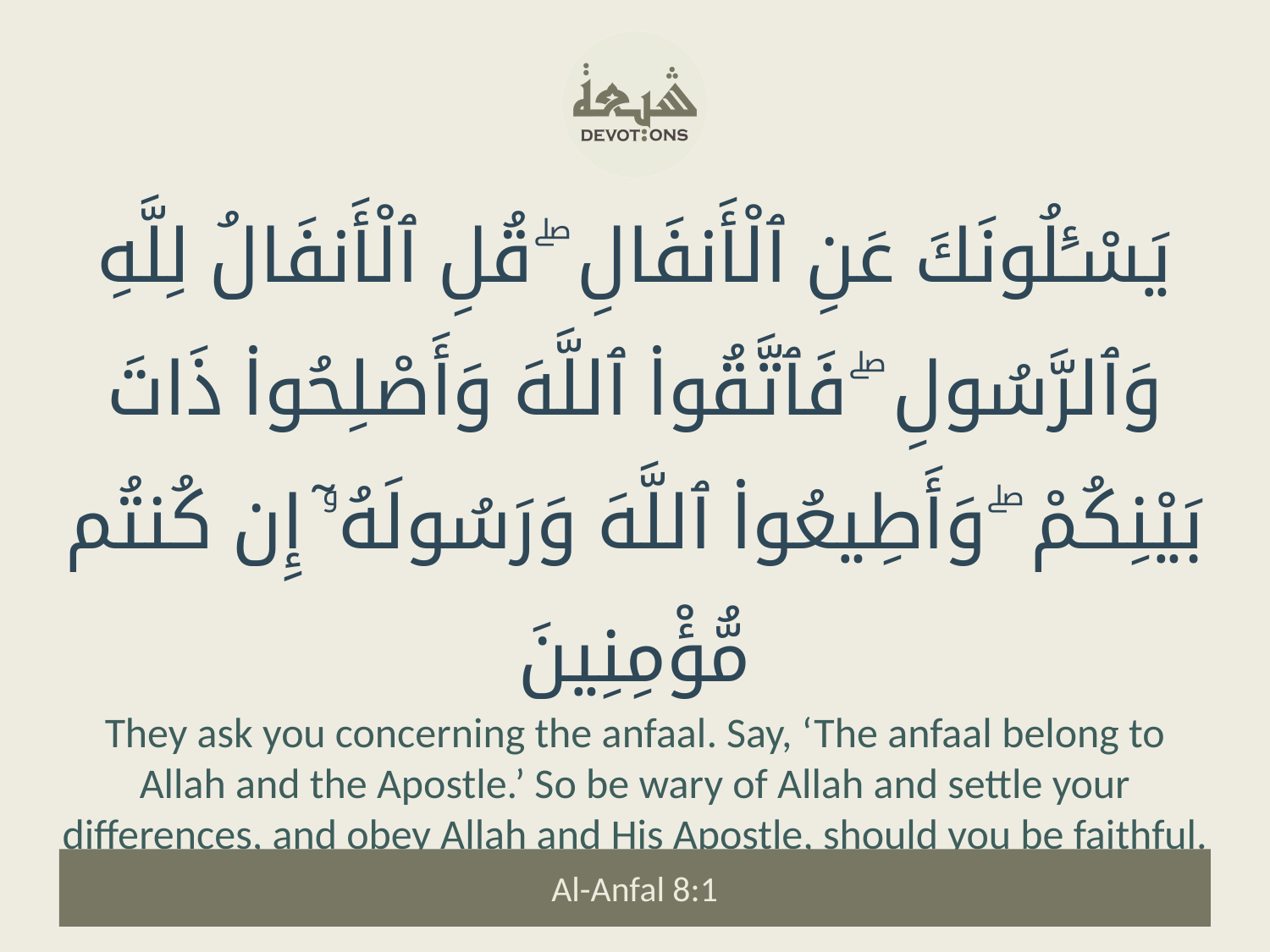

يَسْـَٔلُونَكَ عَنِ ٱلْأَنفَالِ ۖ قُلِ ٱلْأَنفَالُ لِلَّهِ وَٱلرَّسُولِ ۖ فَٱتَّقُوا۟ ٱللَّهَ وَأَصْلِحُوا۟ ذَاتَ بَيْنِكُمْ ۖ وَأَطِيعُوا۟ ٱللَّهَ وَرَسُولَهُۥٓ إِن كُنتُم مُّؤْمِنِينَ
They ask you concerning the anfaal. Say, ‘The anfaal belong to Allah and the Apostle.’ So be wary of Allah and settle your differences, and obey Allah and His Apostle, should you be faithful.
Al-Anfal 8:1